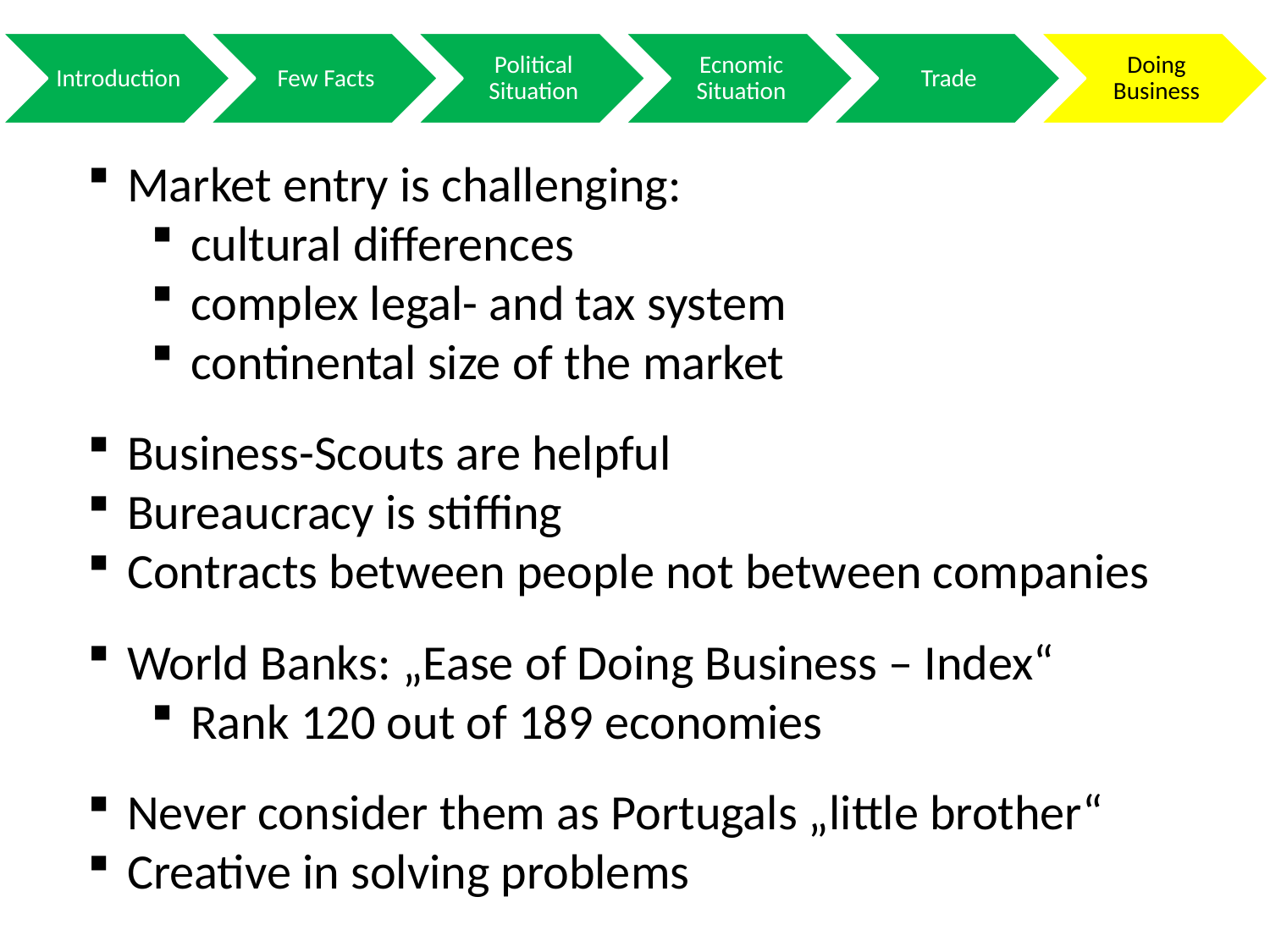

Introduction
Few Facts
Political Situation
Ecnomic Situation
Trade
Doing Business
Market entry is challenging:
cultural differences
complex legal- and tax system
continental size of the market

Business-Scouts are helpful
Bureaucracy is stiffing
Contracts between people not between companies

World Banks: „Ease of Doing Business – Index“
Rank 120 out of 189 economies

Never consider them as Portugals „little brother“
Creative in solving problems